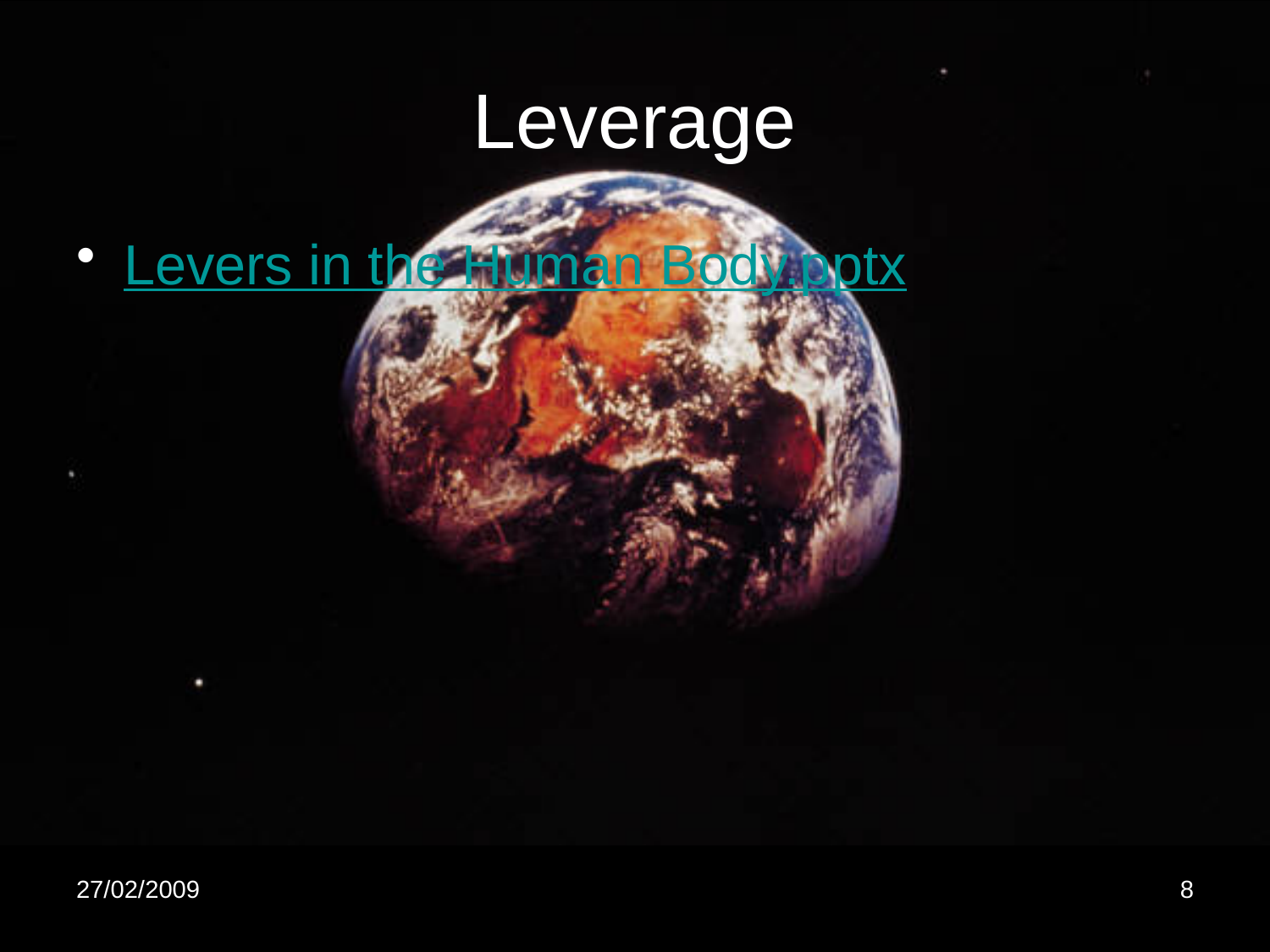

# Leverage
Levers in the Human Body.pptx
27/02/2009
8